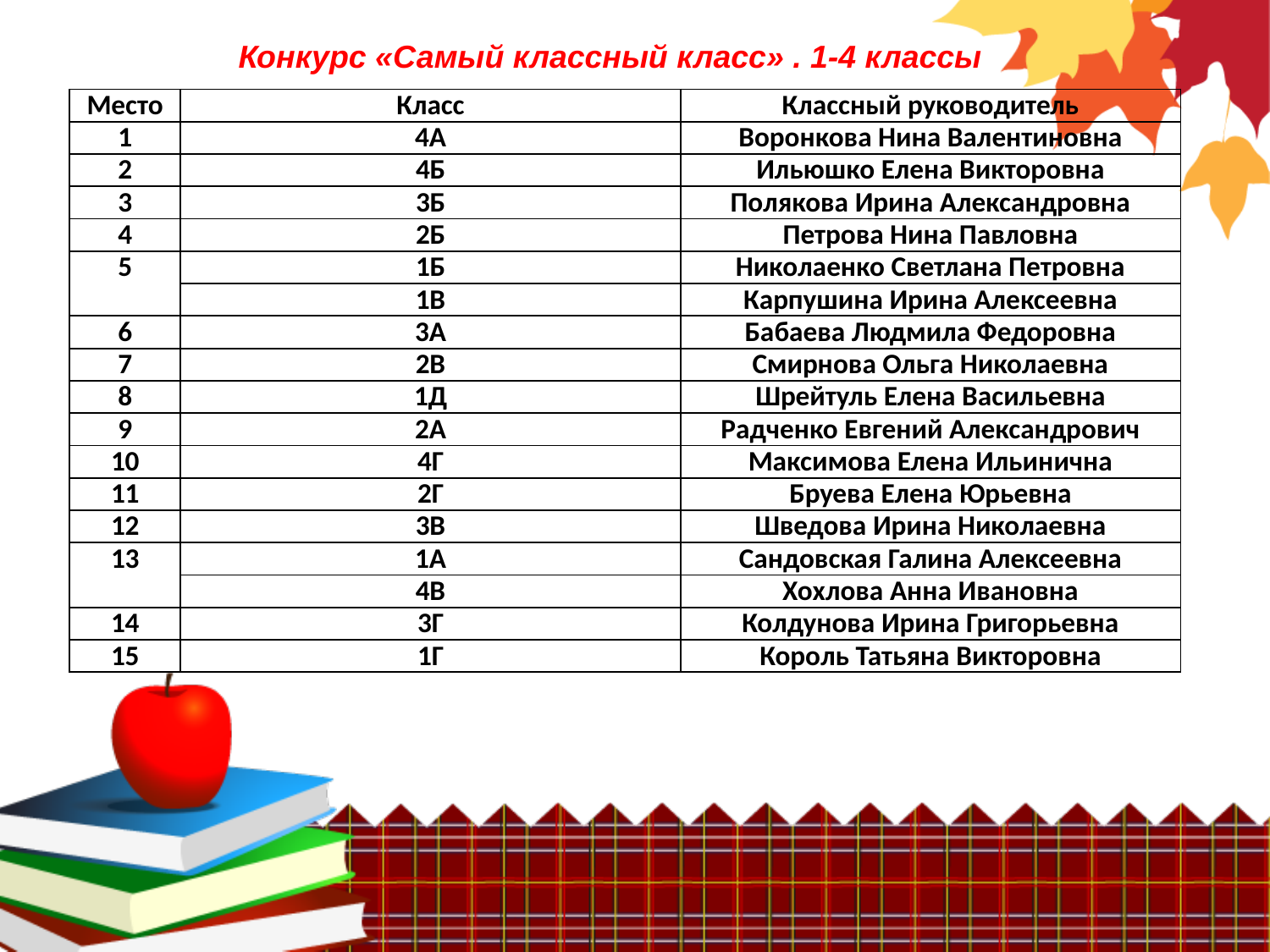

Конкурс «Самый классный класс» . 1-4 классы
| Место | Класс | Классный руководитель |
| --- | --- | --- |
| 1 | 4А | Воронкова Нина Валентиновна |
| 2 | 4Б | Ильюшко Елена Викторовна |
| 3 | 3Б | Полякова Ирина Александровна |
| 4 | 2Б | Петрова Нина Павловна |
| 5 | 1Б | Николаенко Светлана Петровна |
|  | 1В | Карпушина Ирина Алексеевна |
| 6 | 3А | Бабаева Людмила Федоровна |
| 7 | 2В | Смирнова Ольга Николаевна |
| 8 | 1Д | Шрейтуль Елена Васильевна |
| 9 | 2А | Радченко Евгений Александрович |
| 10 | 4Г | Максимова Елена Ильинична |
| 11 | 2Г | Бруева Елена Юрьевна |
| 12 | 3В | Шведова Ирина Николаевна |
| 13 | 1А | Сандовская Галина Алексеевна |
|  | 4В | Хохлова Анна Ивановна |
| 14 | 3Г | Колдунова Ирина Григорьевна |
| 15 | 1Г | Король Татьяна Викторовна |